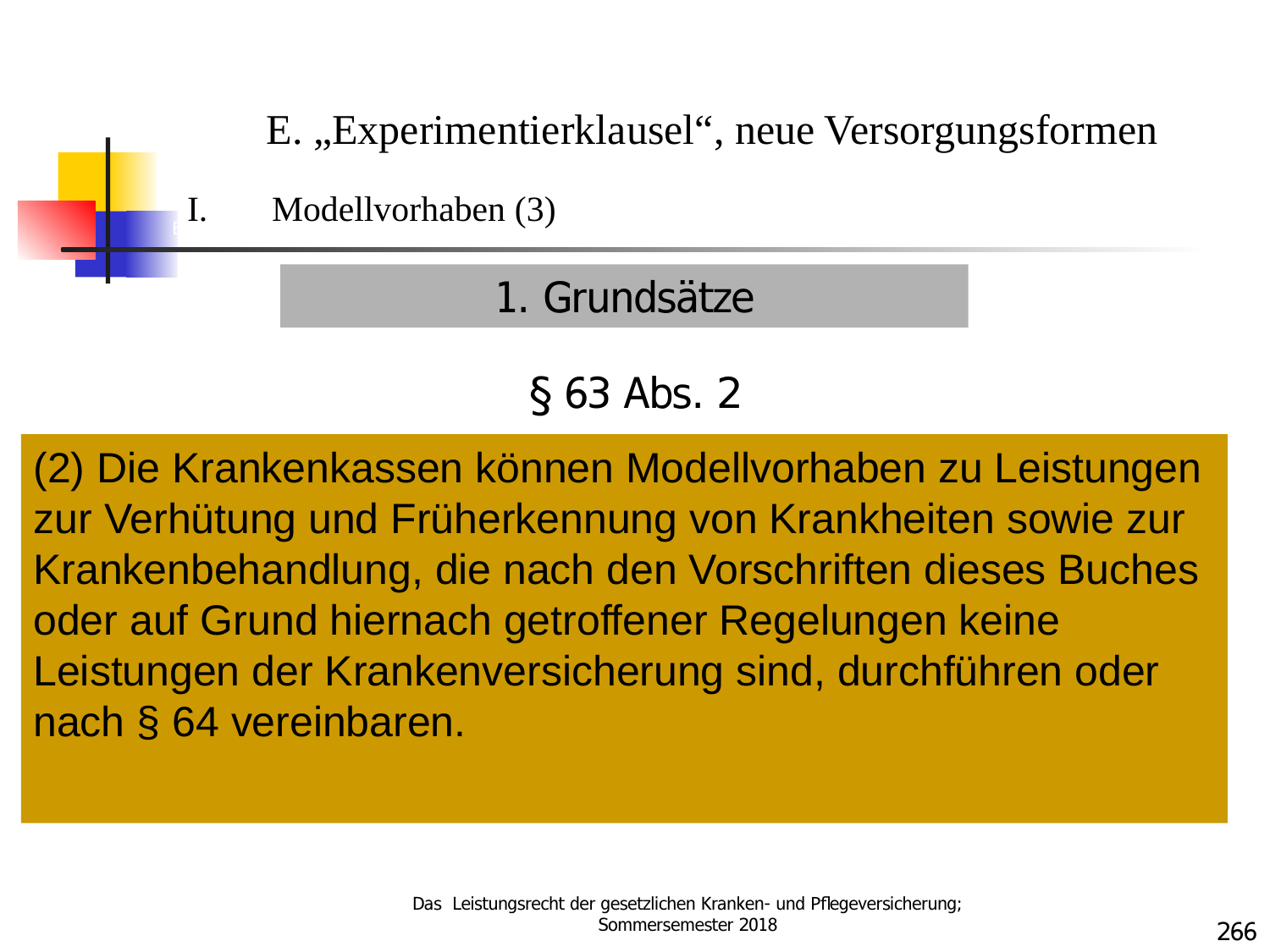

Experimentierklausel 3
E. „Experimentierklausel“, neue Versorgungsformen

Modellvorhaben (3)
1. Grundsätze
§ 63 Abs. 2
(2) Die Krankenkassen können Modellvorhaben zu Leistungen zur Verhütung und Früherkennung von Krankheiten sowie zur Krankenbehandlung, die nach den Vorschriften dieses Buches oder auf Grund hiernach getroffener Regelungen keine Leistungen der Krankenversicherung sind, durchführen oder nach § 64 vereinbaren.

Krankheit
Das  Leistungsrecht der gesetzlichen Kranken- und Pflegeversicherung; Sommersemester 2018
266